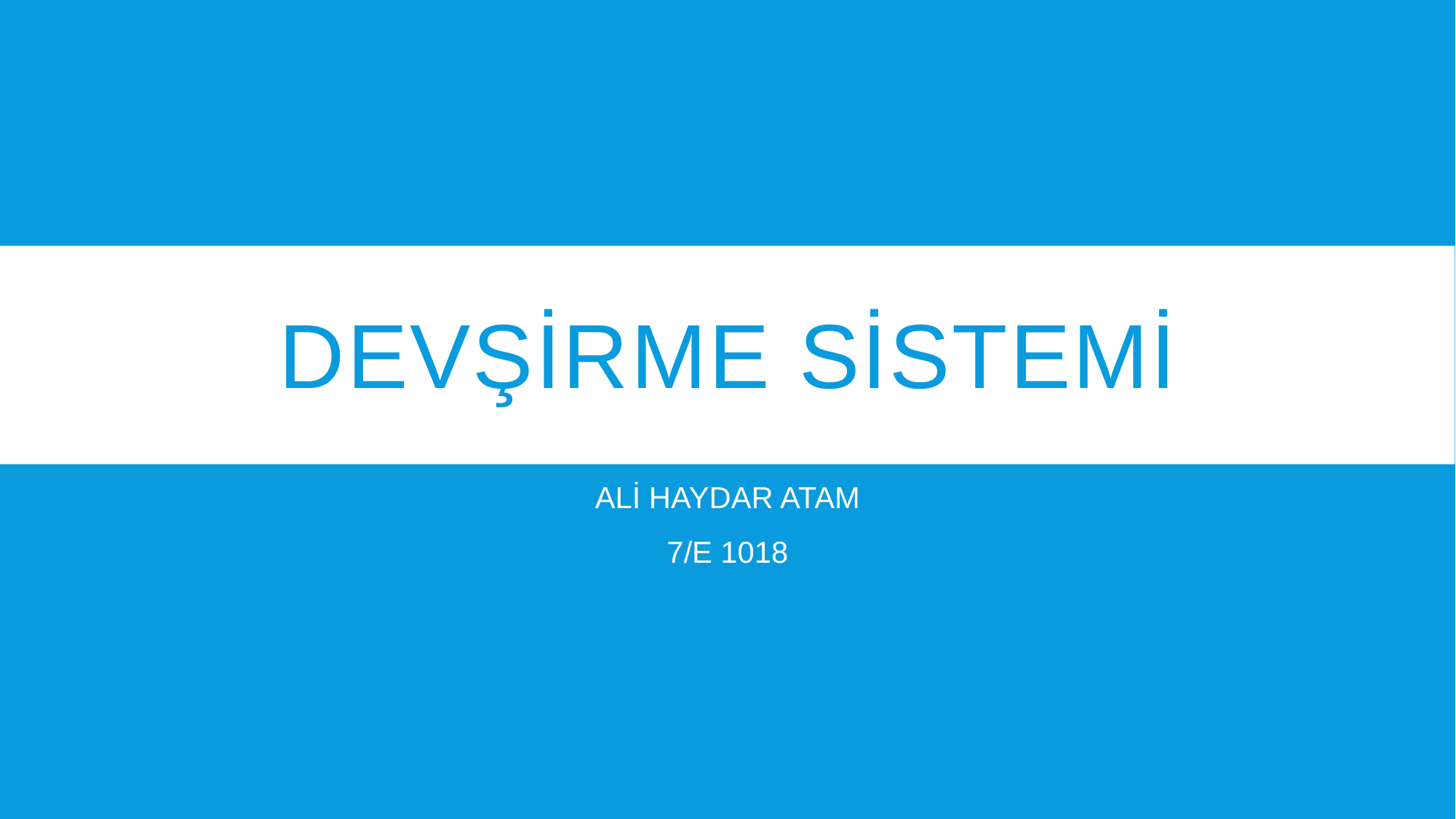

# DEVŞİRME SİSTEMİ
ALİ HAYDAR ATAM
7/E 1018